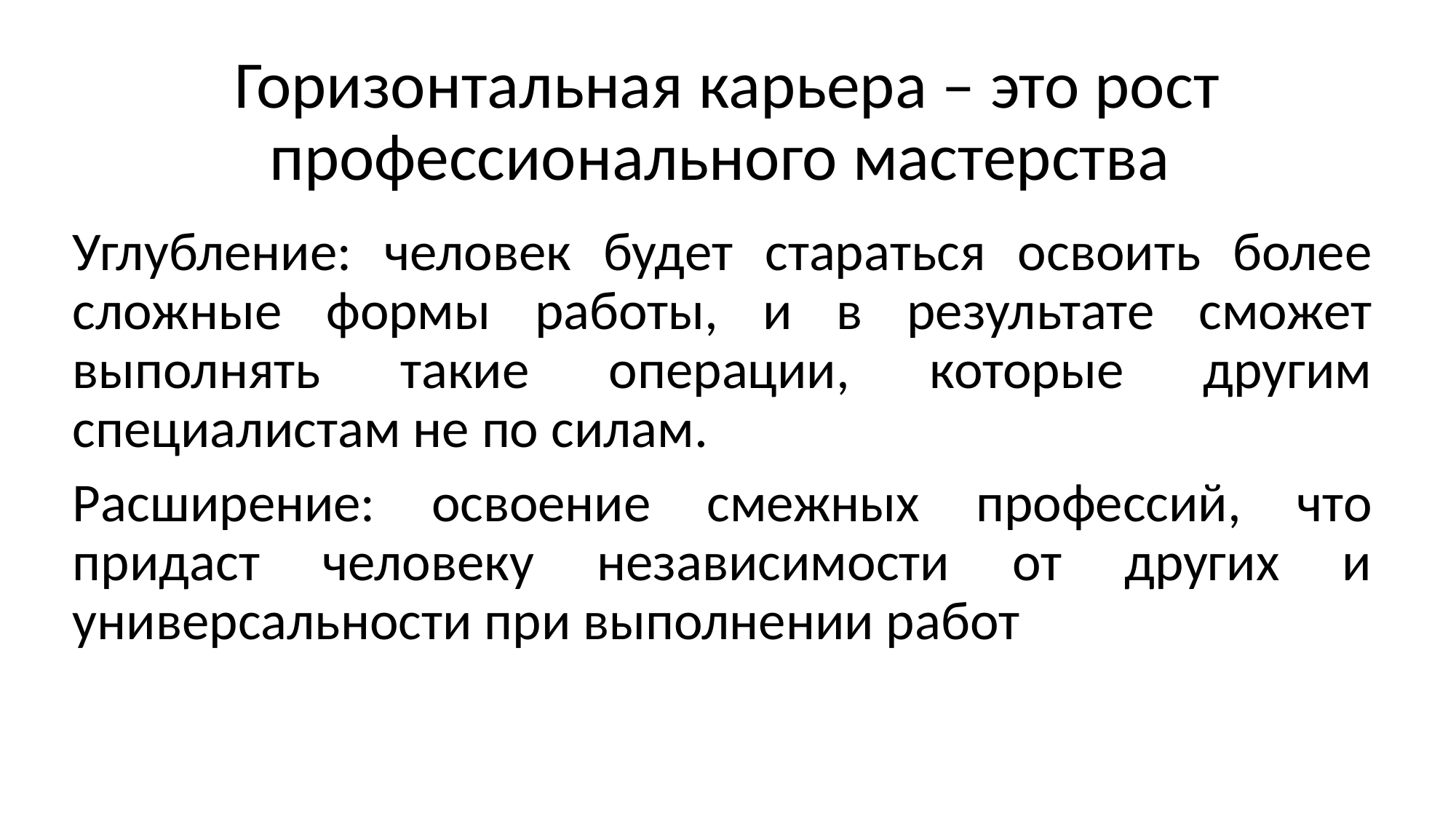

# Горизонтальная карьера – это рост профессионального мастерства
Углубление: человек будет стараться освоить более сложные формы работы, и в результате сможет выполнять такие операции, которые другим специалистам не по силам.
Расширение: освоение смежных профессий, что придаст человеку независимости от других и универсальности при выполнении работ